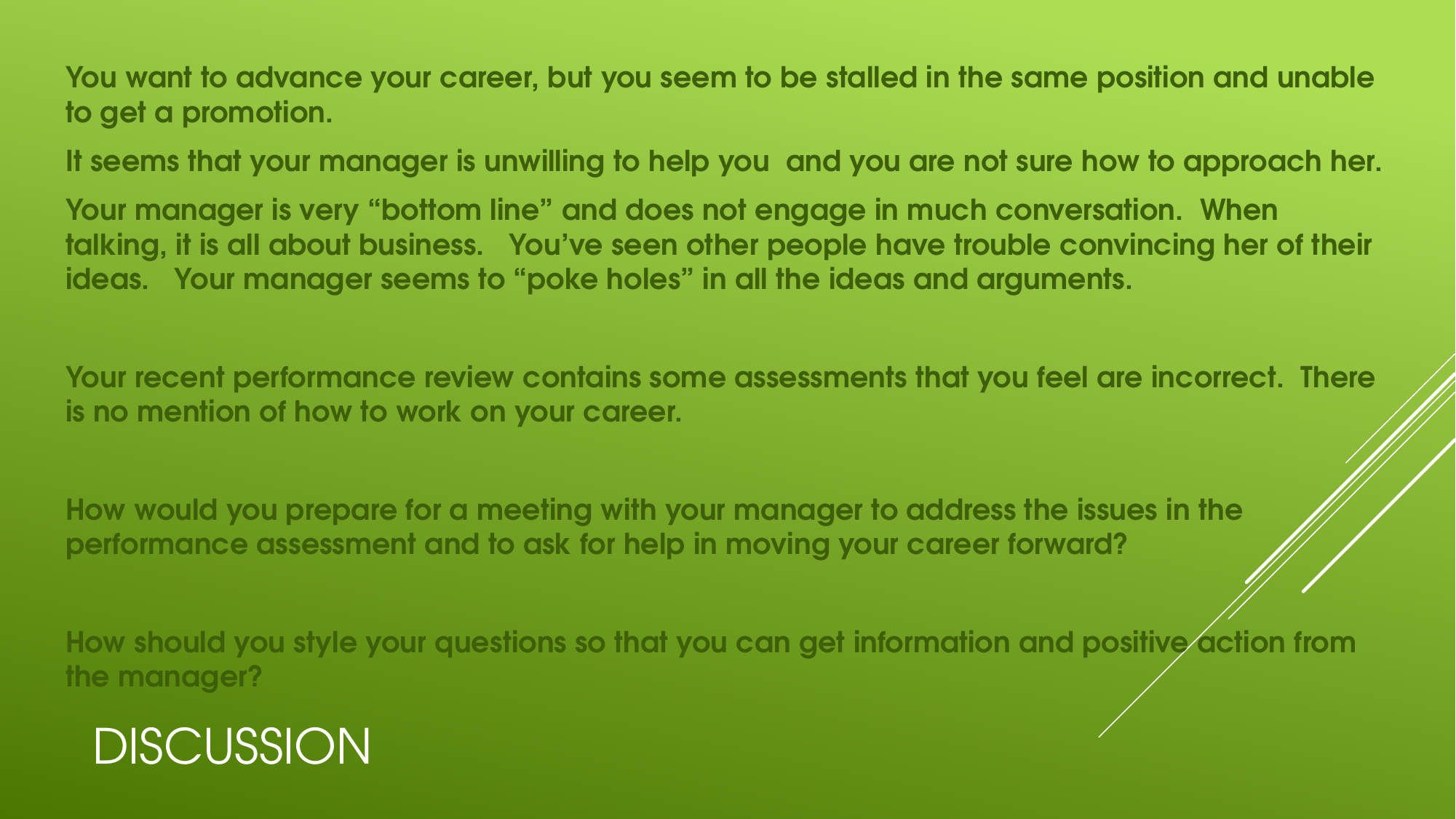

You want to advance your career, but you seem to be stalled in the same position and unable to get a promotion.
It seems that your manager is unwilling to help you  and you are not sure how to approach her.
Your manager is very “bottom line” and does not engage in much conversation.  When talking, it is all about business.   You’ve seen other people have trouble convincing her of their ideas.   Your manager seems to “poke holes” in all the ideas and arguments.

Your recent performance review contains some assessments that you feel are incorrect.  There is no mention of how to work on your career.

How would you prepare for a meeting with your manager to address the issues in the performance assessment and to ask for help in moving your career forward?

How should you style your questions so that you can get information and positive action from the manager?

# Discussion